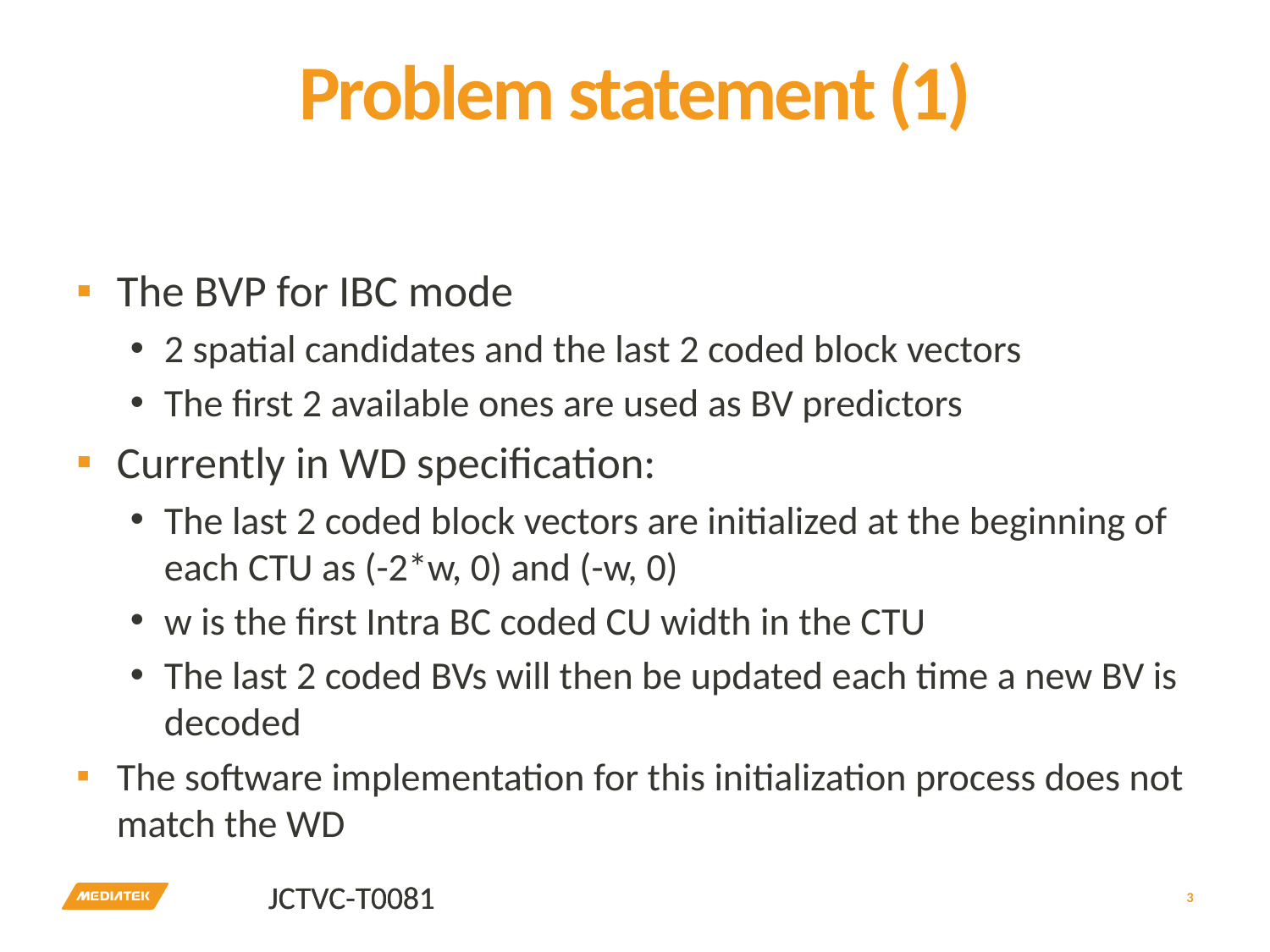

# Problem statement (1)
The BVP for IBC mode
2 spatial candidates and the last 2 coded block vectors
The first 2 available ones are used as BV predictors
Currently in WD specification:
The last 2 coded block vectors are initialized at the beginning of each CTU as (-2*w, 0) and (-w, 0)
w is the first Intra BC coded CU width in the CTU
The last 2 coded BVs will then be updated each time a new BV is decoded
The software implementation for this initialization process does not match the WD

3